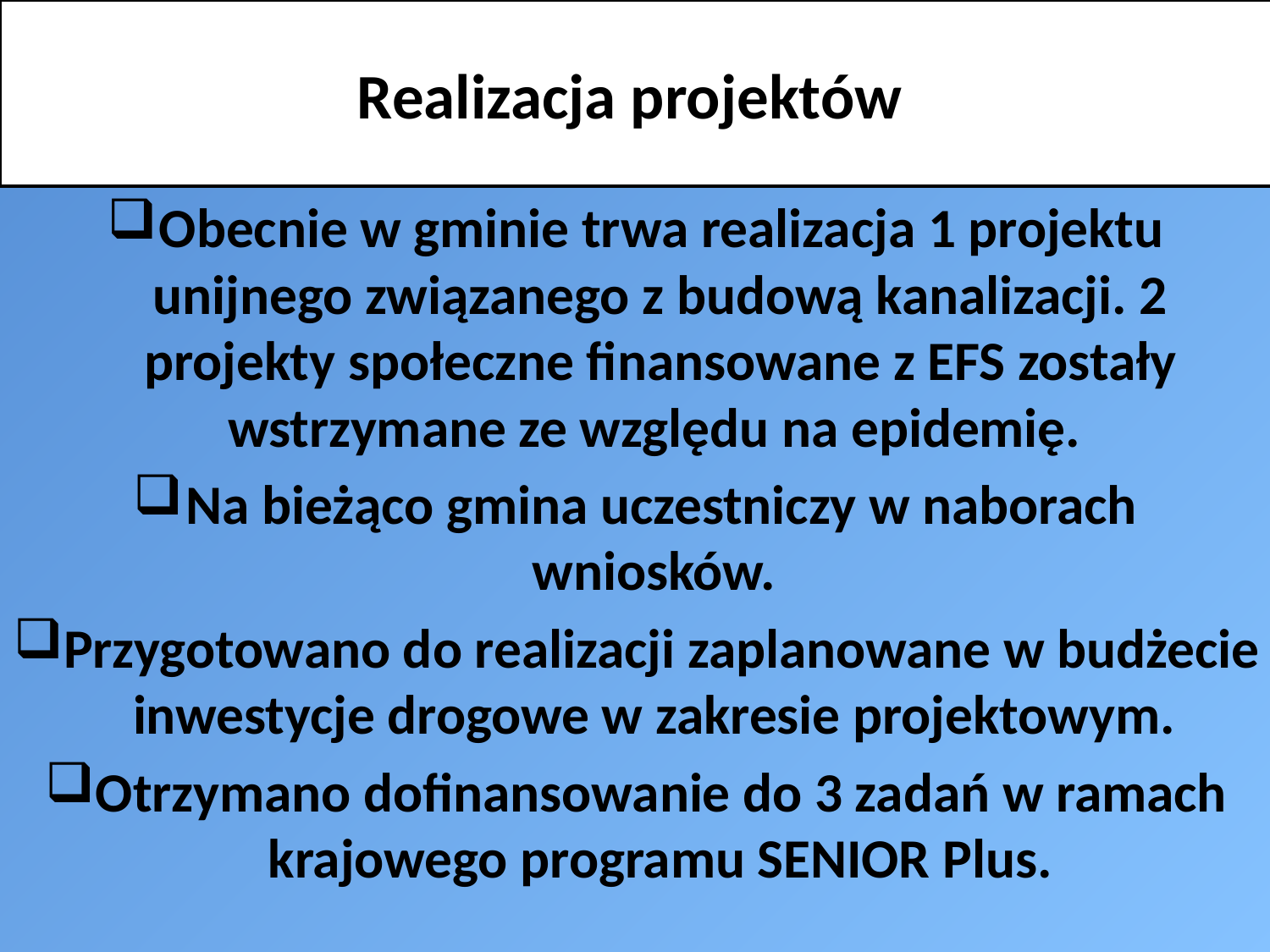

# Realizacja projektów
Obecnie w gminie trwa realizacja 1 projektu unijnego związanego z budową kanalizacji. 2 projekty społeczne finansowane z EFS zostały wstrzymane ze względu na epidemię.
Na bieżąco gmina uczestniczy w naborach wniosków.
Przygotowano do realizacji zaplanowane w budżecie inwestycje drogowe w zakresie projektowym.
Otrzymano dofinansowanie do 3 zadań w ramach krajowego programu SENIOR Plus.